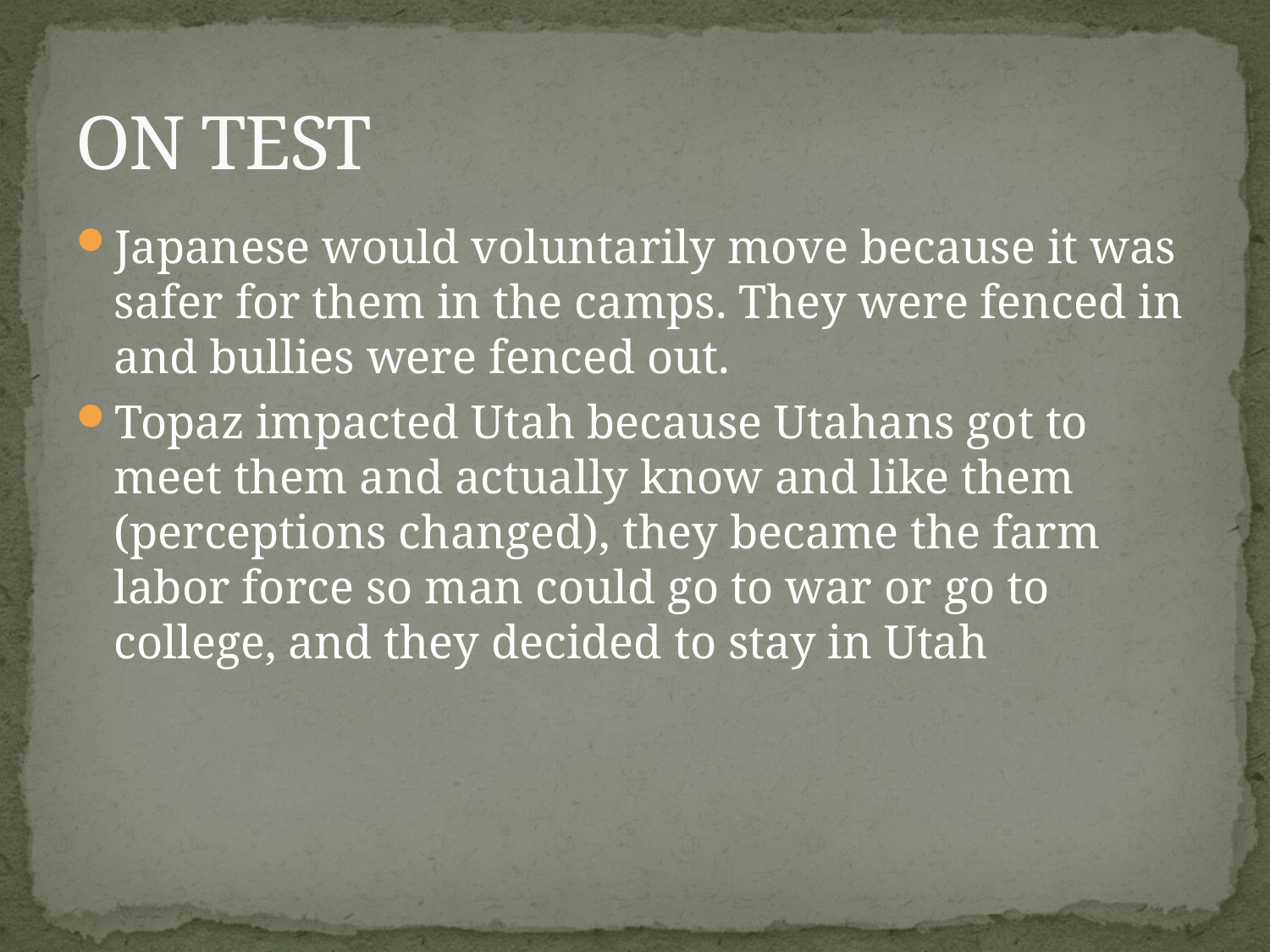

# ON TEST
Japanese would voluntarily move because it was safer for them in the camps. They were fenced in and bullies were fenced out.
Topaz impacted Utah because Utahans got to meet them and actually know and like them (perceptions changed), they became the farm labor force so man could go to war or go to college, and they decided to stay in Utah